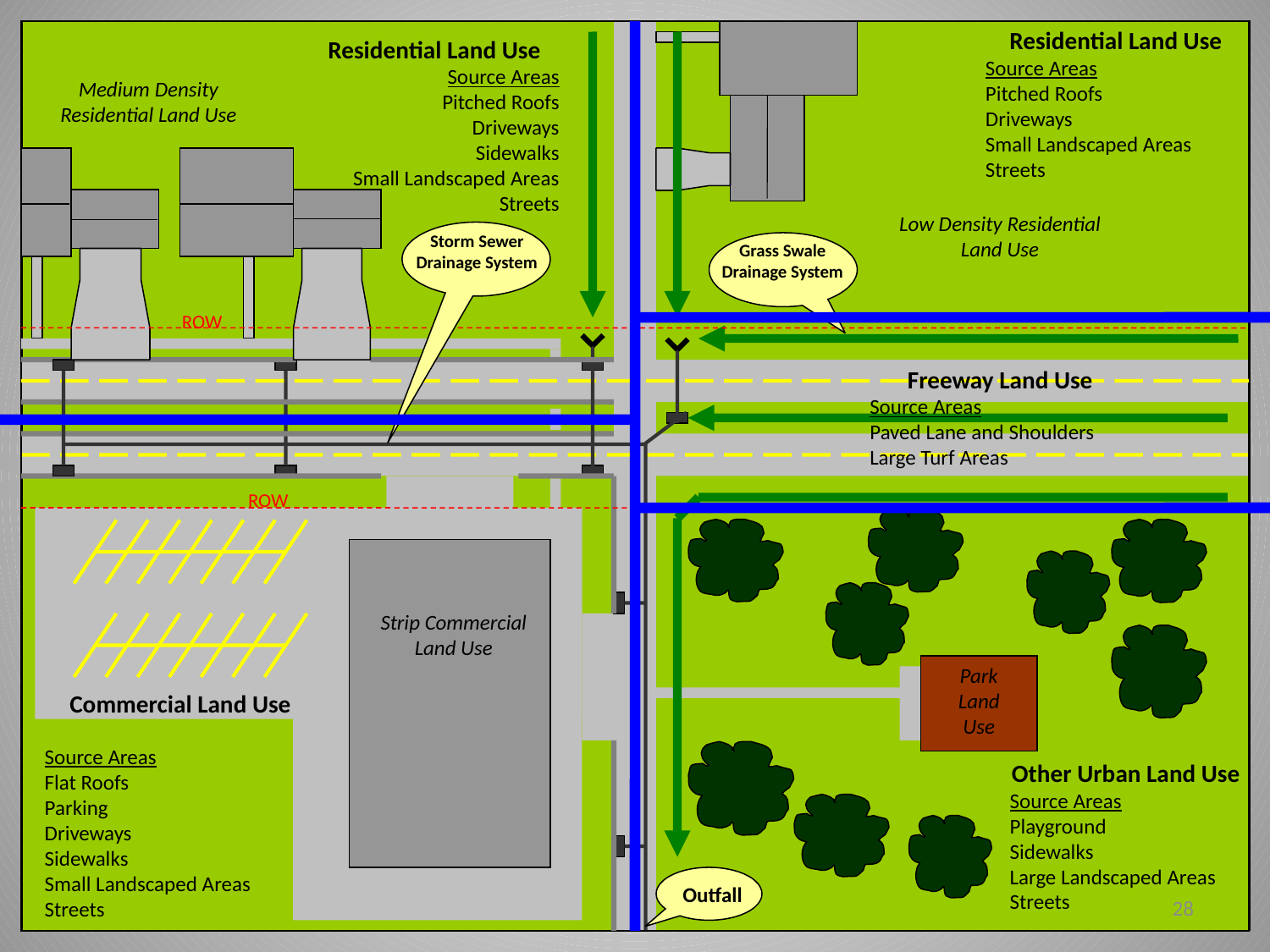

Residential Land Use
Source Areas
Pitched Roofs
Driveways
Small Landscaped Areas
Streets
Low Density Residential Land Use

Residential Land Use
Source Areas
Pitched Roofs
Driveways
Sidewalks
Small Landscaped Areas
Streets
Medium Density Residential Land Use

Storm Sewer Drainage System

Grass Swale Drainage System

ROW

Freeway Land Use
Source Areas
Paved Lane and Shoulders
Large Turf Areas

ROW

Strip Commercial Land Use
Commercial Land Use

Source Areas
Flat Roofs
Parking
Driveways
Sidewalks
Small Landscaped Areas
Streets

Park Land Use
Other Urban Land Use
Source Areas
Playground
Sidewalks
Large Landscaped Areas
Streets

Outfall
28